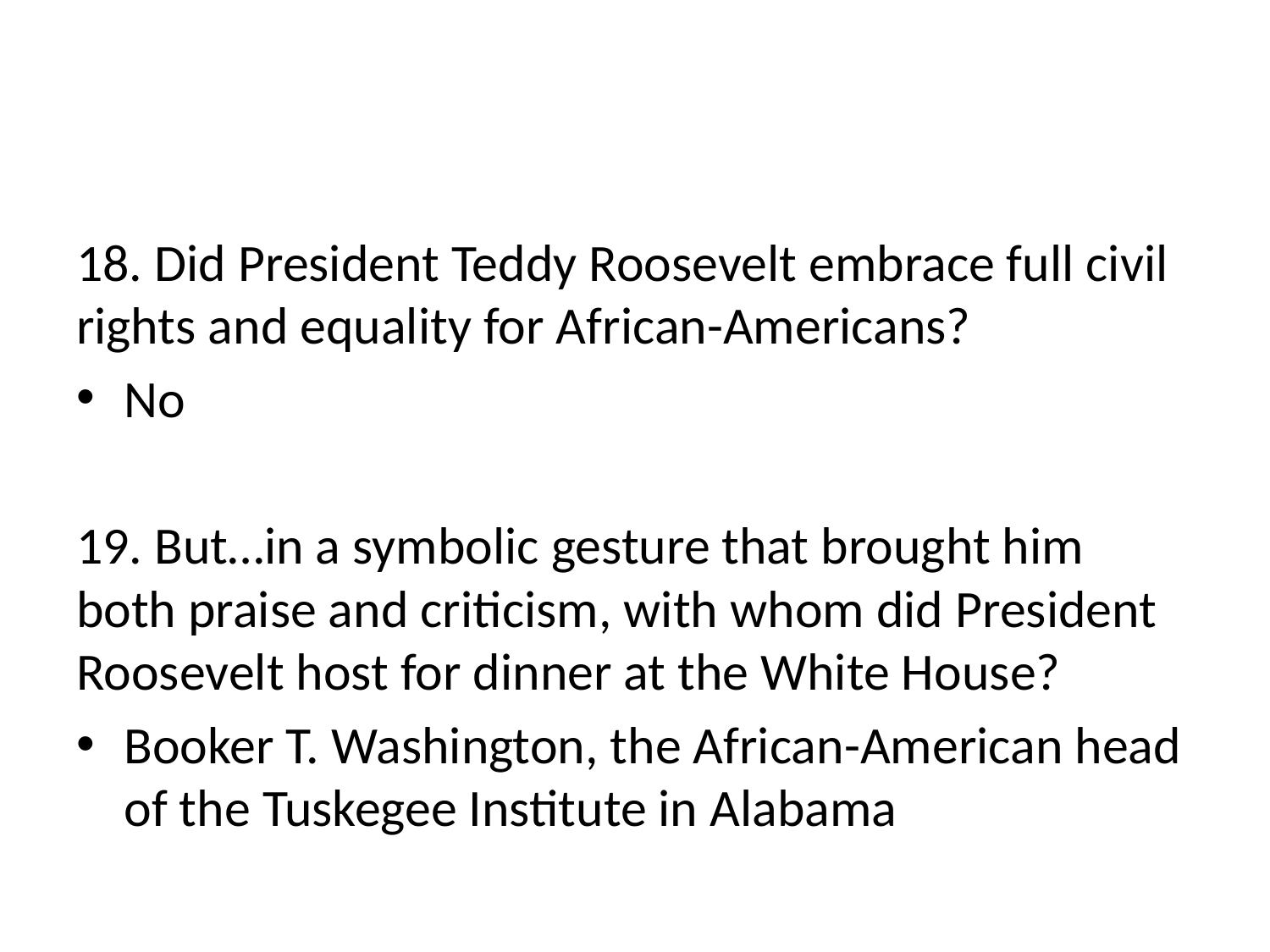

#
18. Did President Teddy Roosevelt embrace full civil rights and equality for African-Americans?
No

19. But…in a symbolic gesture that brought him both praise and criticism, with whom did President Roosevelt host for dinner at the White House?
Booker T. Washington, the African-American head of the Tuskegee Institute in Alabama